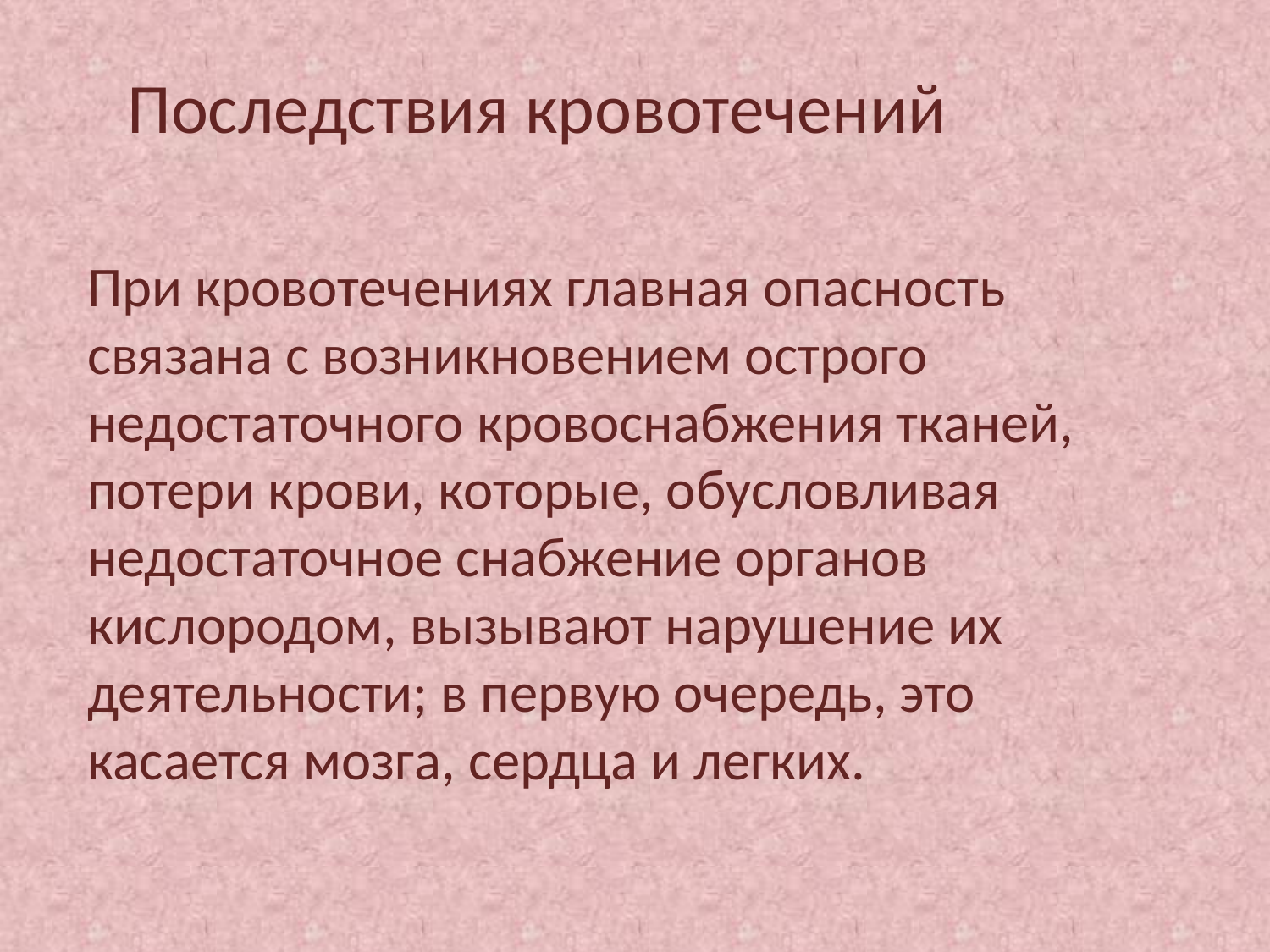

Последствия кровотечений
При кровотечениях главная опасность связана с возникновением острого недостаточного кровоснабжения тканей, потери крови, которые, обусловливая недостаточное снабжение органов кислородом, вызывают нарушение их деятельности; в первую очередь, это касается мозга, сердца и легких.